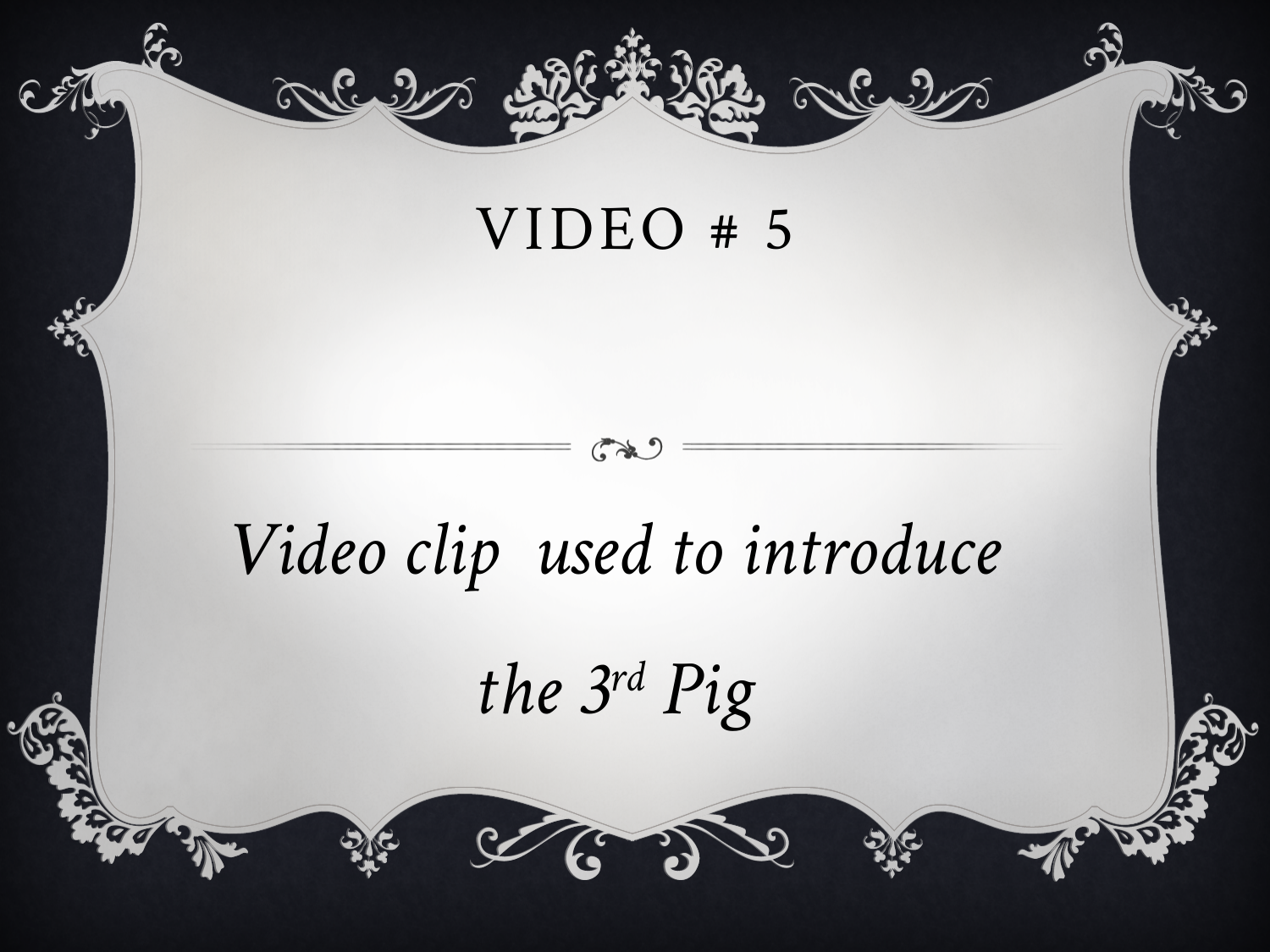

# Video # 5
Video clip  used to introduce the 3rd Pig